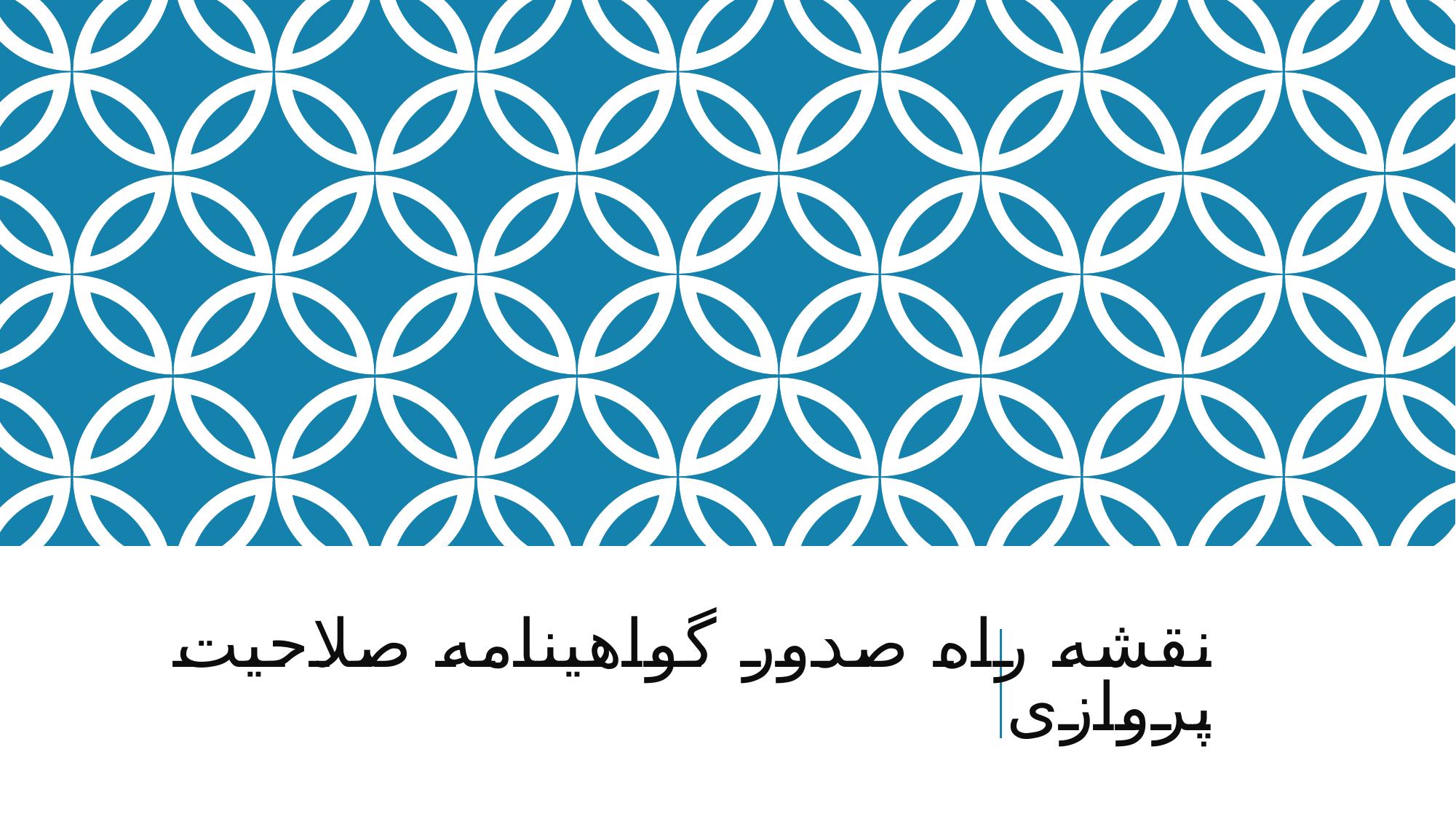

# نقشه راه صدور گواهینامه صلاحیت پروازی